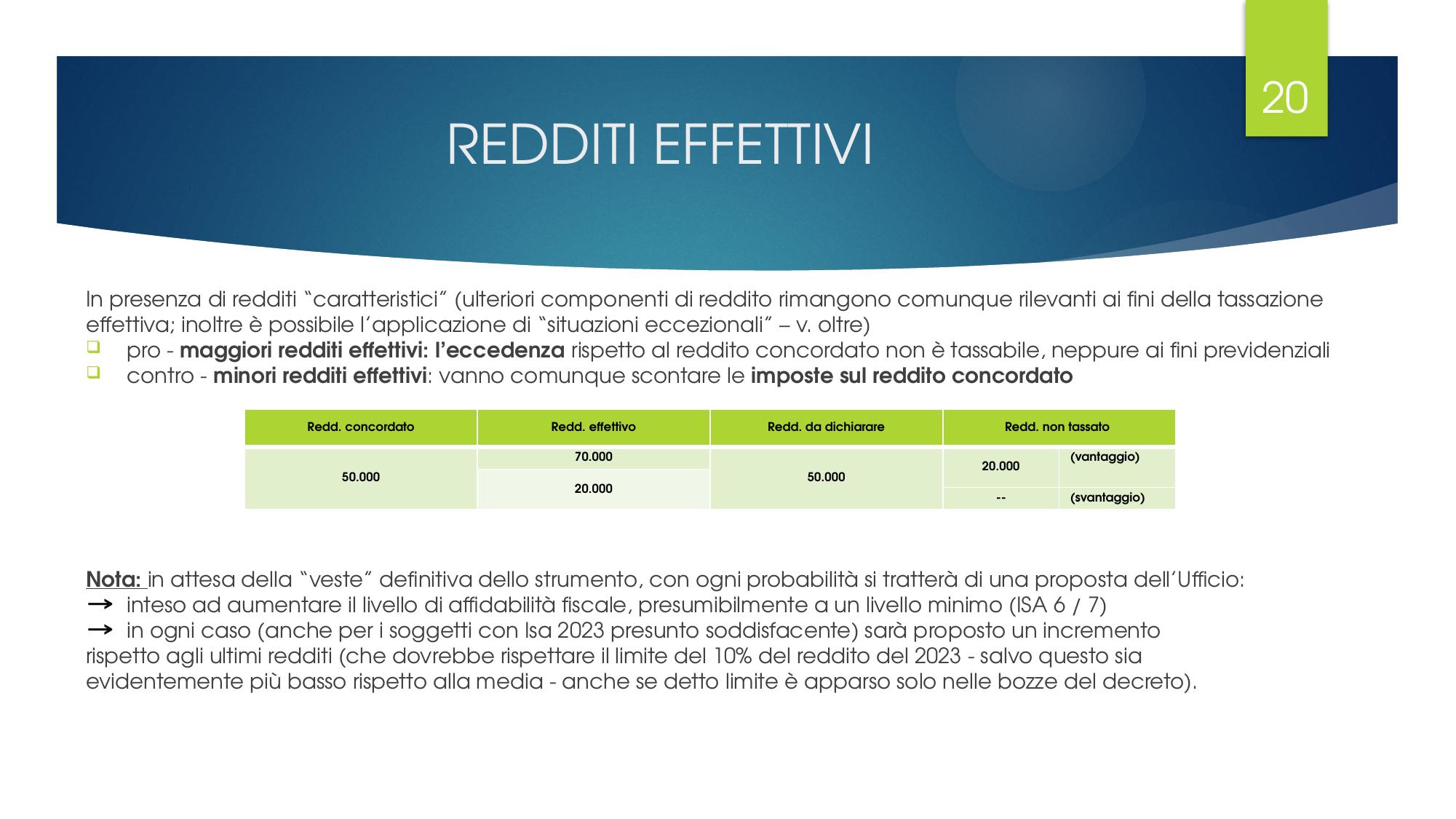

20
# REDDITI EFFETTIVI
In presenza di redditi “caratteristici” (ulteriori componenti di reddito rimangono comunque rilevanti ai fini della tassazione effettiva; inoltre è possibile l’applicazione di “situazioni eccezionali” – v. oltre)
pro - maggiori redditi effettivi: l’eccedenza rispetto al reddito concordato non è tassabile, neppure ai fini previdenziali
contro - minori redditi effettivi: vanno comunque scontare le imposte sul reddito concordato

Nota: in attesa della “veste” definitiva dello strumento, con ogni probabilità si tratterà di una proposta dell’Ufficio:
inteso ad aumentare il livello di affidabilità fiscale, presumibilmente a un livello minimo (ISA 6 / 7)
in ogni caso (anche per i soggetti con Isa 2023 presunto soddisfacente) sarà proposto un incremento
rispetto agli ultimi redditi (che dovrebbe rispettare il limite del 10% del reddito del 2023 - salvo questo sia
evidentemente più basso rispetto alla media - anche se detto limite è apparso solo nelle bozze del decreto).
| Redd. concordato | Redd. effettivo | Redd. da dichiarare | Redd. non tassato |  |
| --- | --- | --- | --- | --- |
| 50.000 | 70.000 | 50.000 | 20.000 | (vantaggio) |
|  | 20.000 |  |  |  |
|  | 20.000 |  | -- | (svantaggio) |